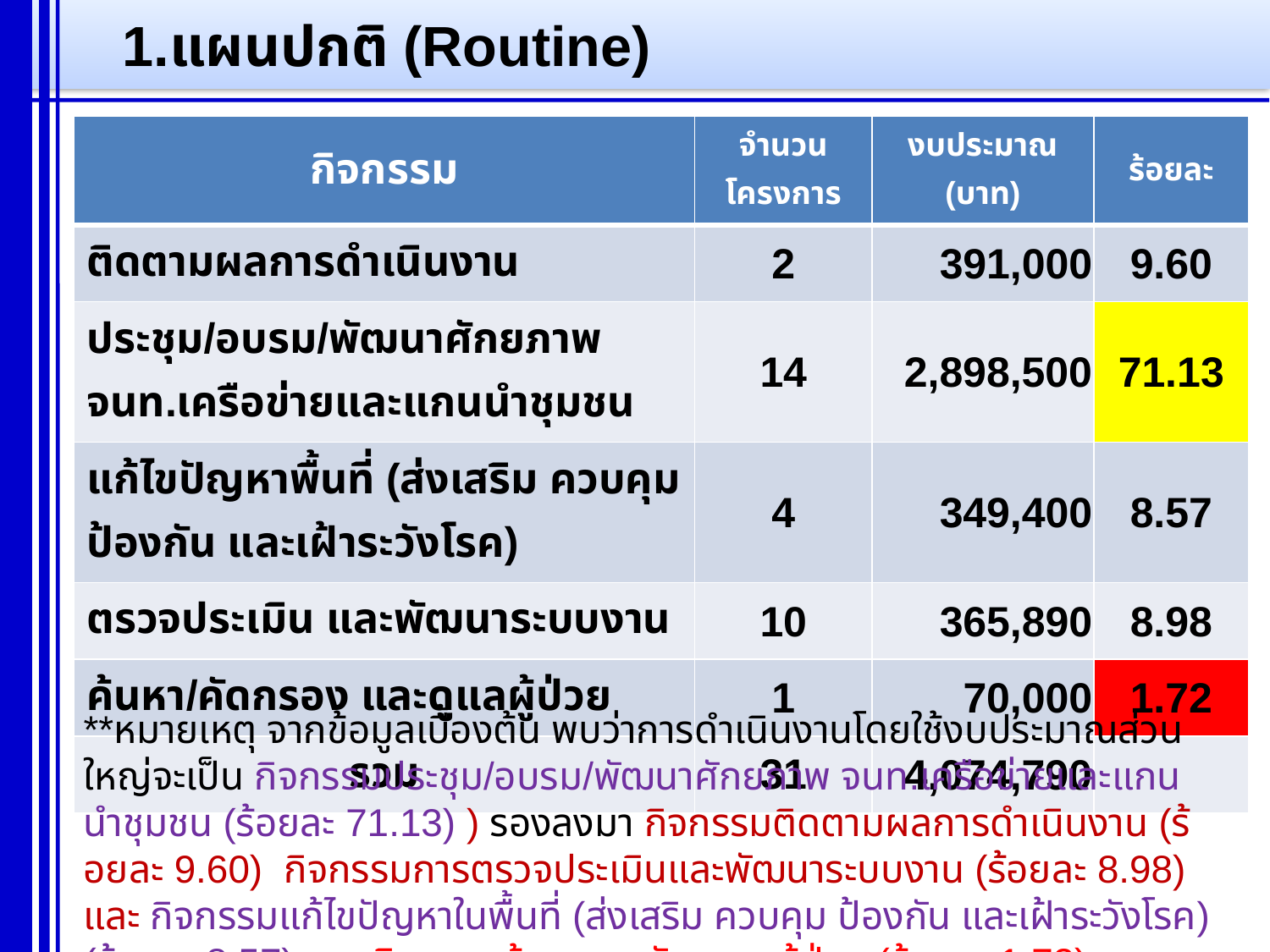

# 1.แผนปกติ (Routine)

| กิจกรรม | จำนวน โครงการ | งบประมาณ (บาท) | ร้อยละ |
| --- | --- | --- | --- |
| ติดตามผลการดำเนินงาน | 2 | 391,000 | 9.60 |
| ประชุม/อบรม/พัฒนาศักยภาพ จนท.เครือข่ายและแกนนำชุมชน | 14 | 2,898,500 | 71.13 |
| แก้ไขปัญหาพื้นที่ (ส่งเสริม ควบคุม ป้องกัน และเฝ้าระวังโรค) | 4 | 349,400 | 8.57 |
| ตรวจประเมิน และพัฒนาระบบงาน | 10 | 365,890 | 8.98 |
| ค้นหา/คัดกรอง และดูแลผู้ป่วย | 1 | 70,000 | 1.72 |
| รวม | 31 | 4,074,790 |  |
**หมายเหตุ จากข้อมูลเบื้องต้น พบว่าการดำเนินงานโดยใช้งบประมาณส่วนใหญ่จะเป็น กิจกรรมประชุม/อบรม/พัฒนาศักยภาพ จนท.เครือข่ายและแกนนำชุมชน (ร้อยละ 71.13) ) รองลงมา กิจกรรมติดตามผลการดำเนินงาน (ร้อยละ 9.60)  กิจกรรมการตรวจประเมินและพัฒนาระบบงาน (ร้อยละ 8.98) และ กิจกรรมแก้ไขปัญหาในพื้นที่ (ส่งเสริม ควบคุม ป้องกัน และเฝ้าระวังโรค) (ร้อยละ 8.57) และ กิจกรรมค้นหาและคัดกรองผู้ป่วย (ร้อยละ 1.72) ตามลำดับ